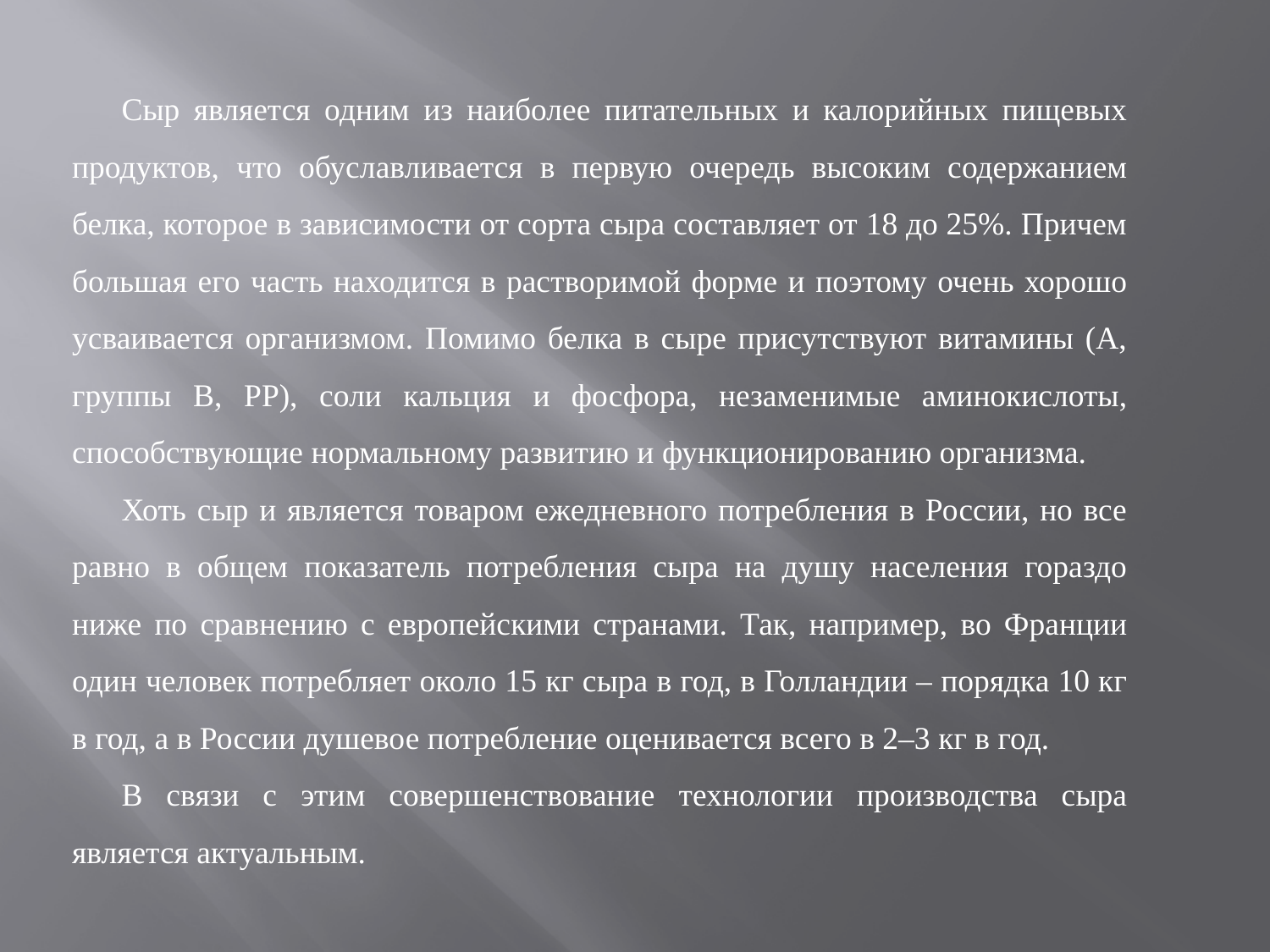

Сыр является одним из наиболее питательных и калорийных пищевых продуктов, что обуславливается в первую очередь высоким содержанием белка, которое в зависимости от сорта сыра составляет от 18 до 25%. Причем большая его часть находится в растворимой форме и поэтому очень хорошо усваивается организмом. Помимо белка в сыре присутствуют витамины (А, группы В, РР), соли кальция и фосфора, незаменимые аминокислоты, способствующие нормальному развитию и функционированию организма.
Хоть сыр и является товаром ежедневного потребления в России, но все равно в общем показатель потребления сыра на душу населения гораздо ниже по сравнению с европейскими странами. Так, например, во Франции один человек потребляет около 15 кг сыра в год, в Голландии – порядка 10 кг в год, а в России душевое потребление оценивается всего в 2–3 кг в год.
В связи с этим совершенствование технологии производства сыра является актуальным.